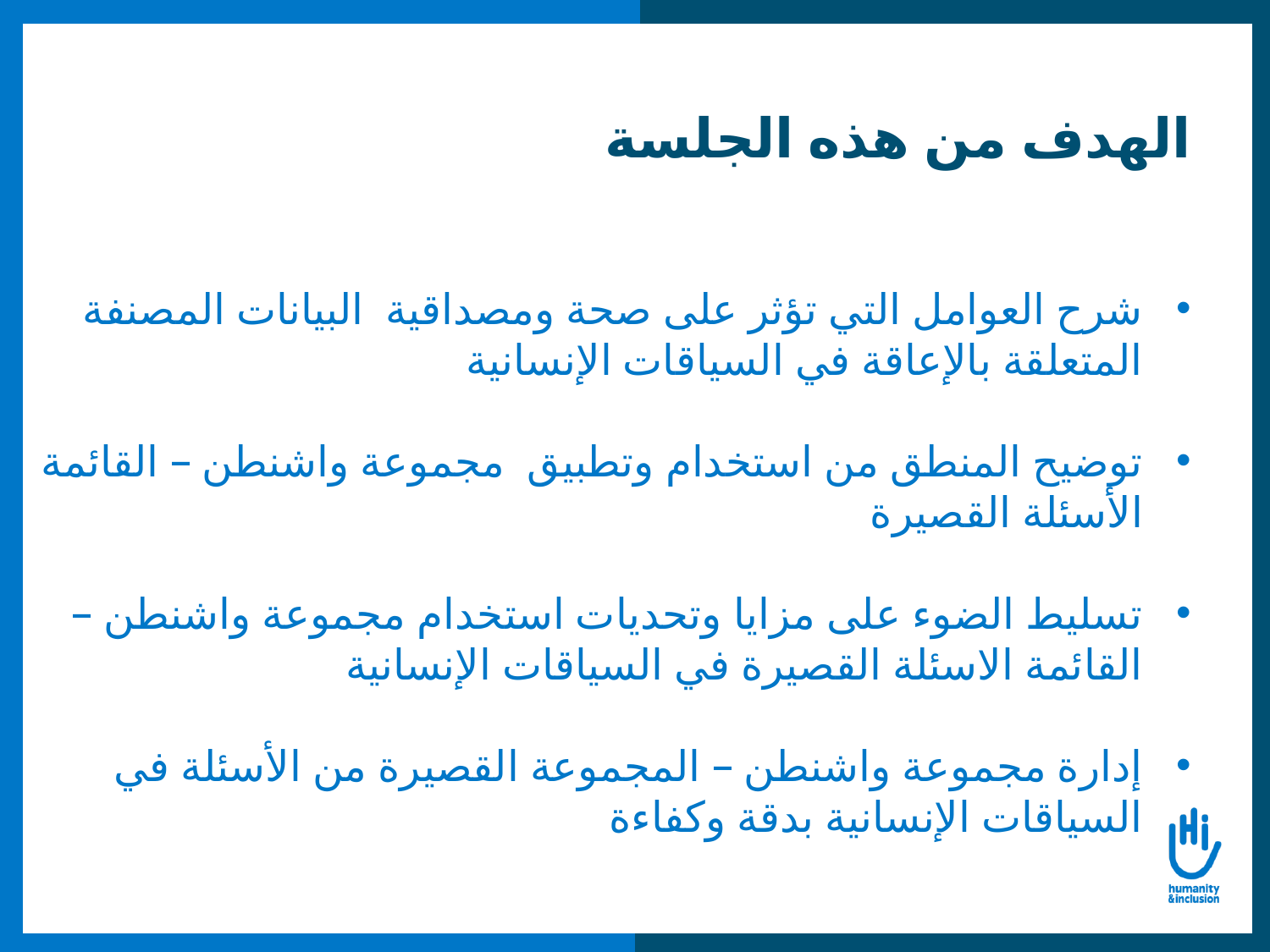

# الهدف من هذه الجلسة

شرح العوامل التي تؤثر على صحة ومصداقية  البيانات المصنفة المتعلقة بالإعاقة في السياقات الإنسانية

توضيح المنطق من استخدام وتطبيق  مجموعة واشنطن – القائمة الأسئلة القصيرة

تسليط الضوء على مزايا وتحديات استخدام مجموعة واشنطن – القائمة الاسئلة القصيرة في السياقات الإنسانية

إدارة مجموعة واشنطن – المجموعة القصيرة من الأسئلة في السياقات الإنسانية بدقة وكفاءة